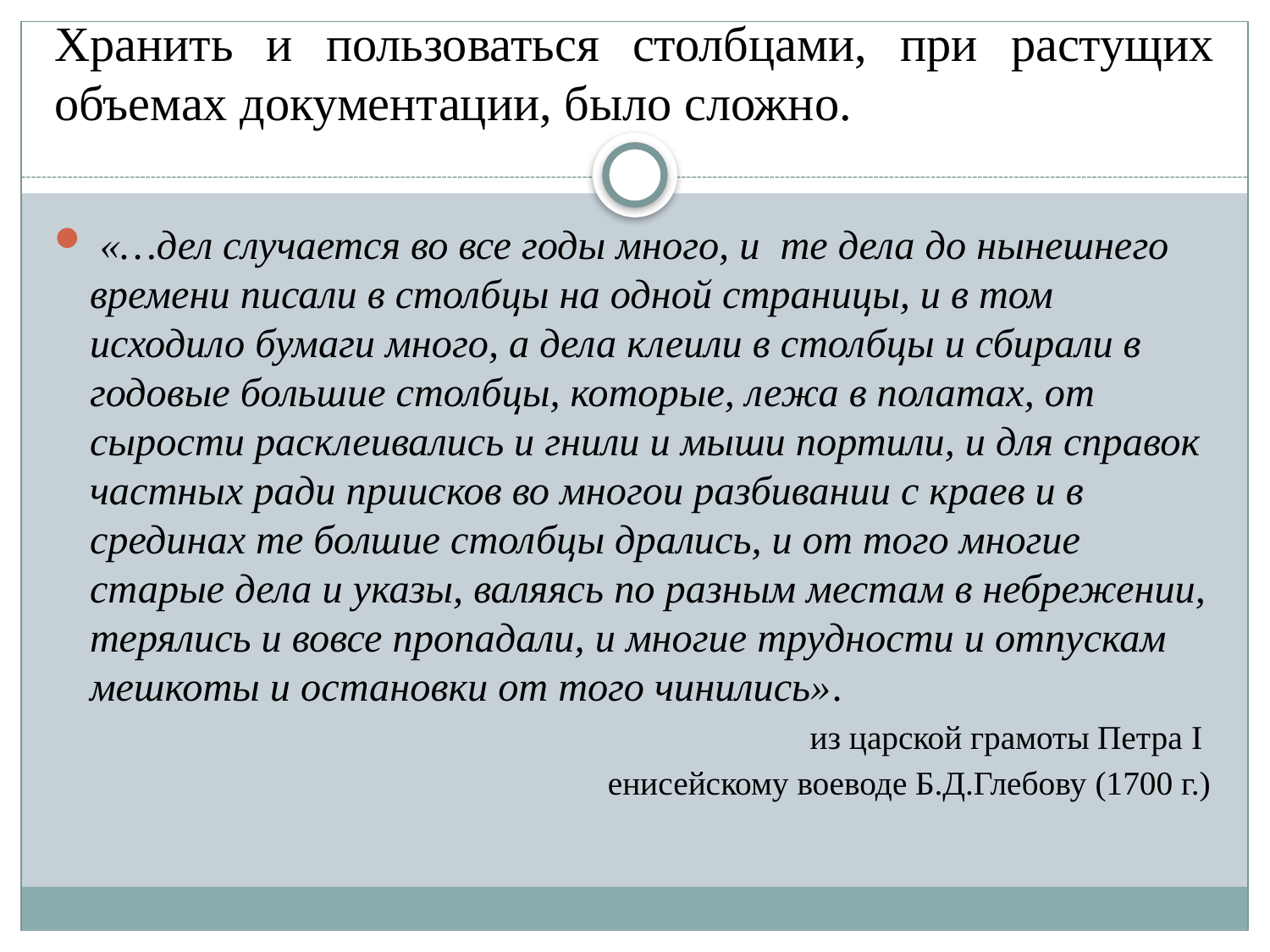

# Хранить и пользоваться столбцами, при растущих объемах документации, было сложно.
 «…дел случается во все годы много, и  те дела до нынешнего времени писали в столбцы на одной страницы, и в том исходило бумаги много, а дела клеили в столбцы и сбирали в годовые большие столбцы, которые, лежа в полатах, от сырости расклеивались и гнили и мыши портили, и для справок частных ради приисков во многои разбивании с краев и в срединах те болшие столбцы дрались, и от того многие старые дела и указы, валяясь по разным местам в небрежении, терялись и вовсе пропадали, и многие трудности и отпускам мешкоты и остановки от того чинились».
из царской грамоты Петра I
енисейскому воеводе Б.Д.Глебову (1700 г.)